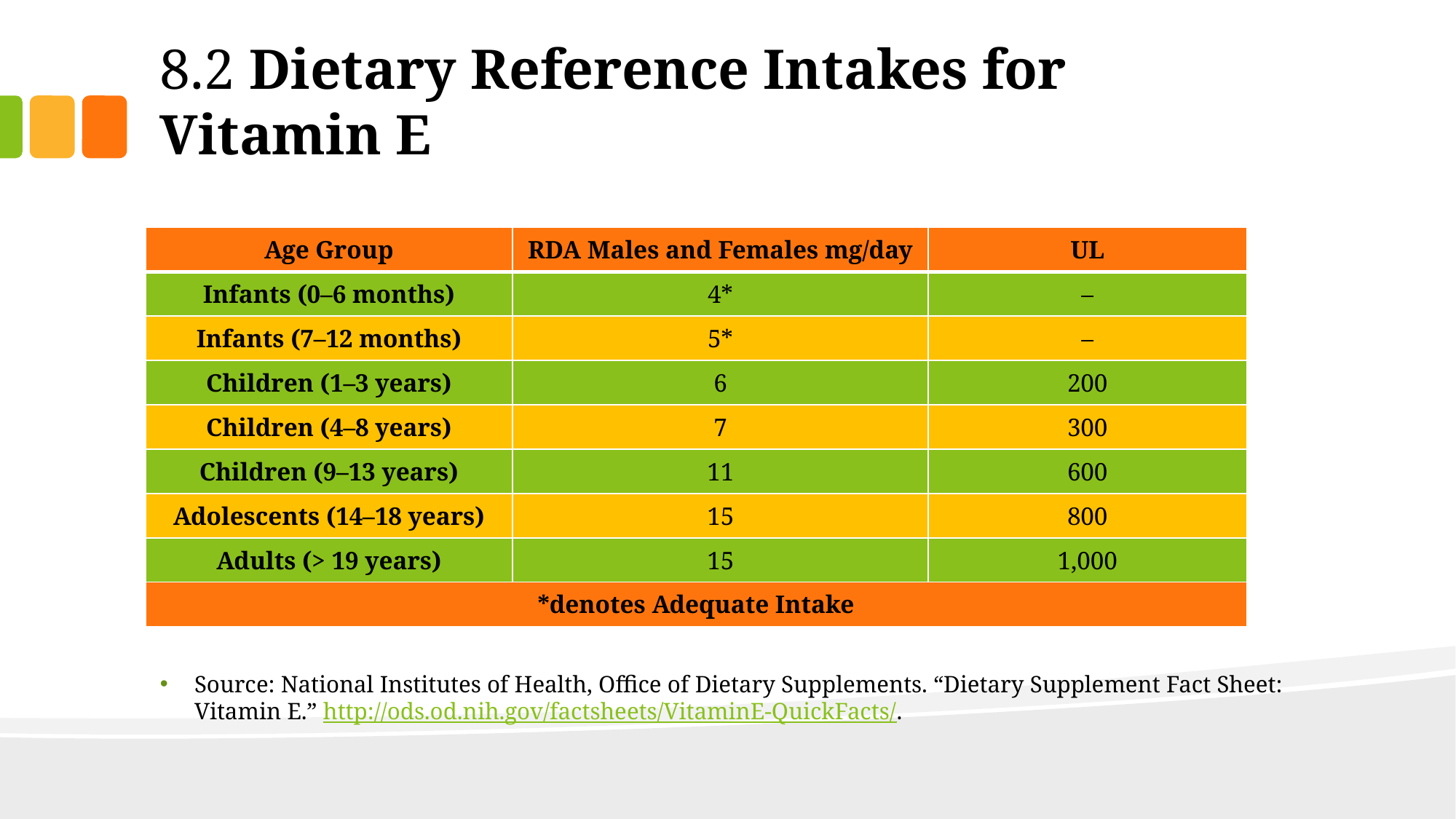

# 8.2 Dietary Reference Intakes for Vitamin E

Source: National Institutes of Health, Office of Dietary Supplements. “Dietary Supplement Fact Sheet: Vitamin E.” http://ods.od.nih.gov/factsheets/VitaminE-QuickFacts/.
| Age Group | RDA Males and Females mg/day | UL |
| --- | --- | --- |
| Infants (0–6 months) | 4\* | – |
| Infants (7–12 months) | 5\* | – |
| Children (1–3 years) | 6 | 200 |
| Children (4–8 years) | 7 | 300 |
| Children (9–13 years) | 11 | 600 |
| Adolescents (14–18 years) | 15 | 800 |
| Adults (> 19 years) | 15 | 1,000 |
| \*denotes Adequate Intake |  |  |